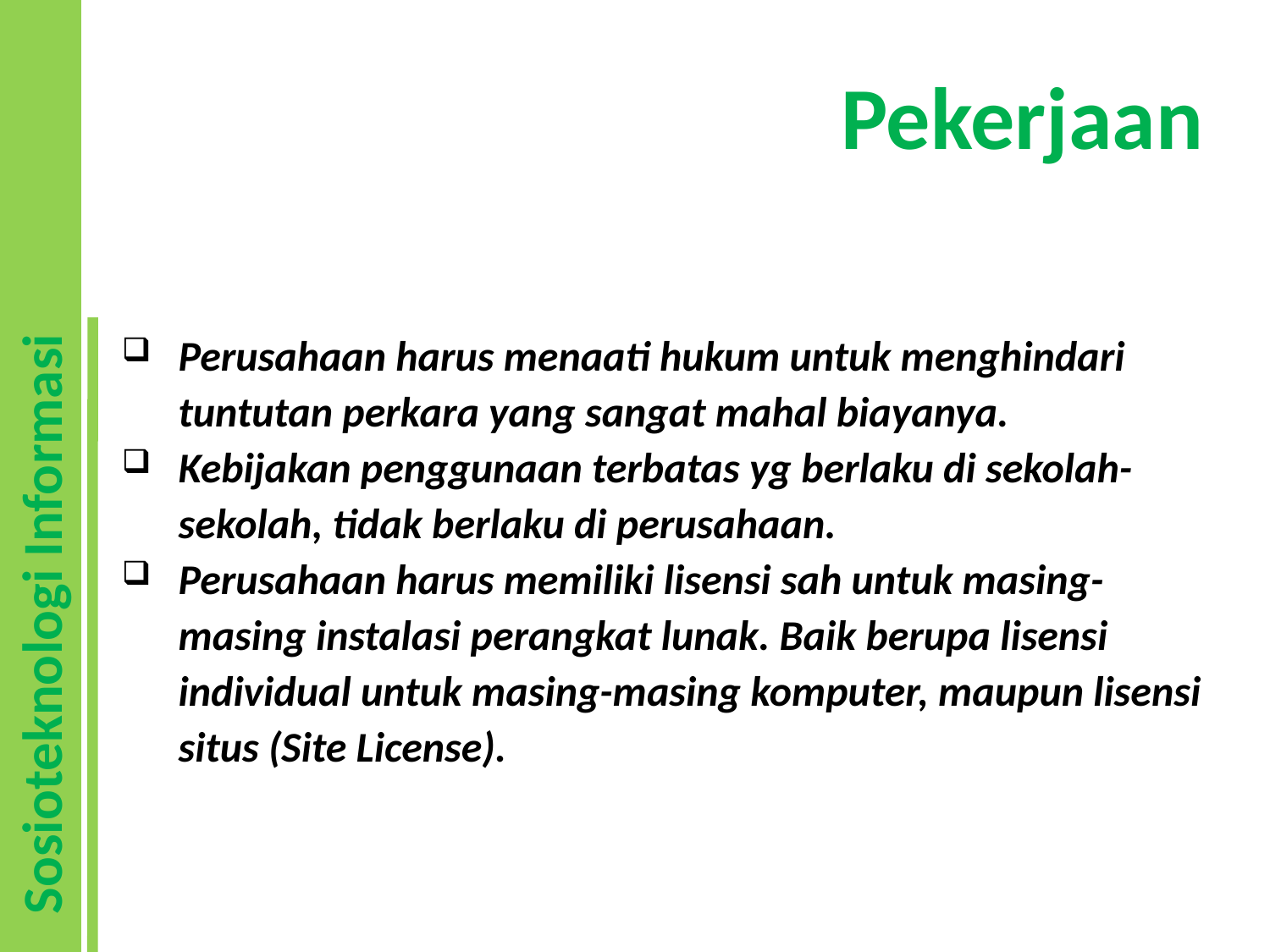

# Pekerjaan
Perusahaan harus menaati hukum untuk menghindari tuntutan perkara yang sangat mahal biayanya.
Kebijakan penggunaan terbatas yg berlaku di sekolah-sekolah, tidak berlaku di perusahaan.
Perusahaan harus memiliki lisensi sah untuk masing-masing instalasi perangkat lunak. Baik berupa lisensi individual untuk masing-masing komputer, maupun lisensi situs (Site License).